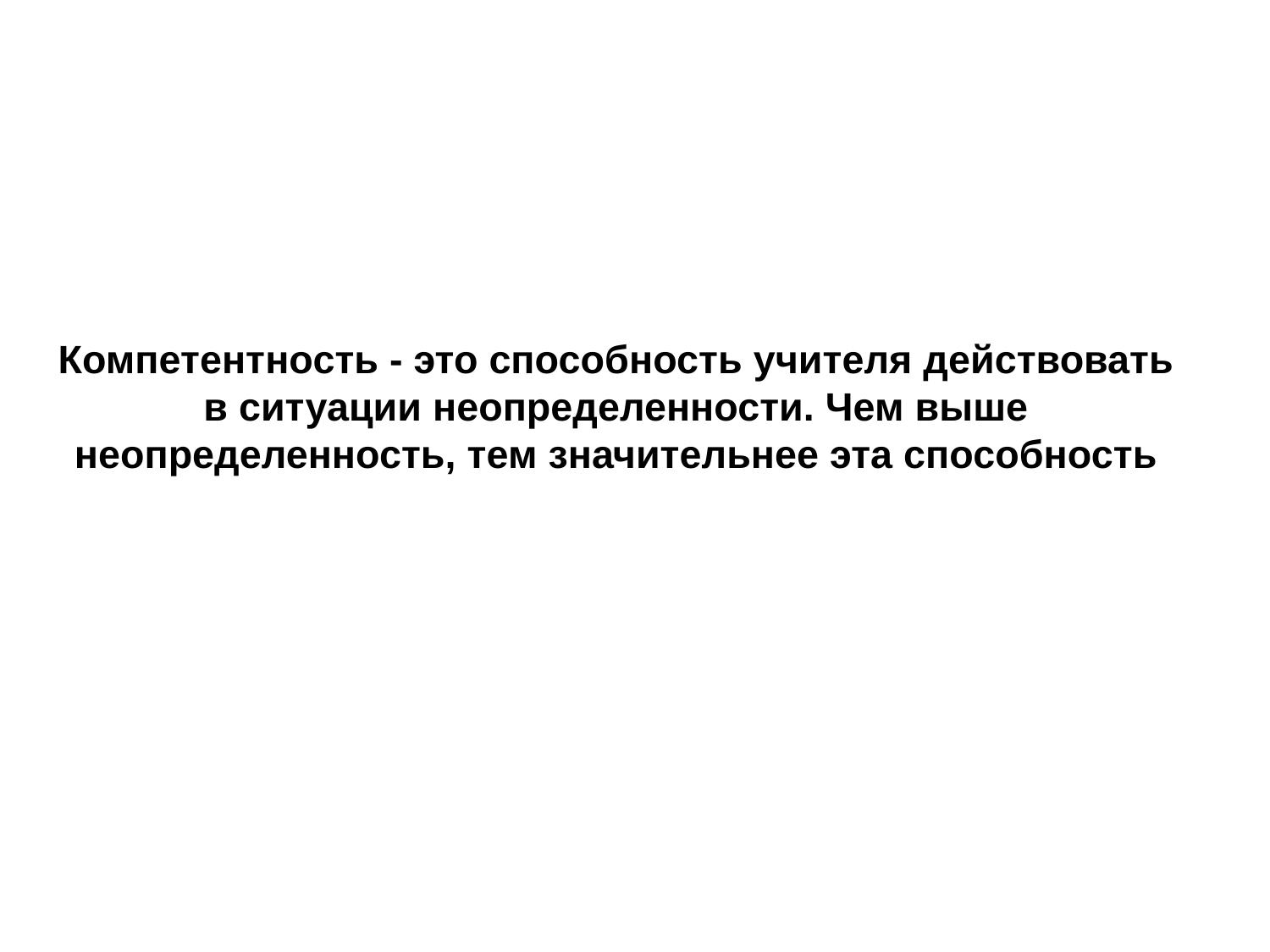

# Компетентность - это способность учителя действовать в ситуации неопределенности. Чем выше неопределенность, тем значительнее эта способность